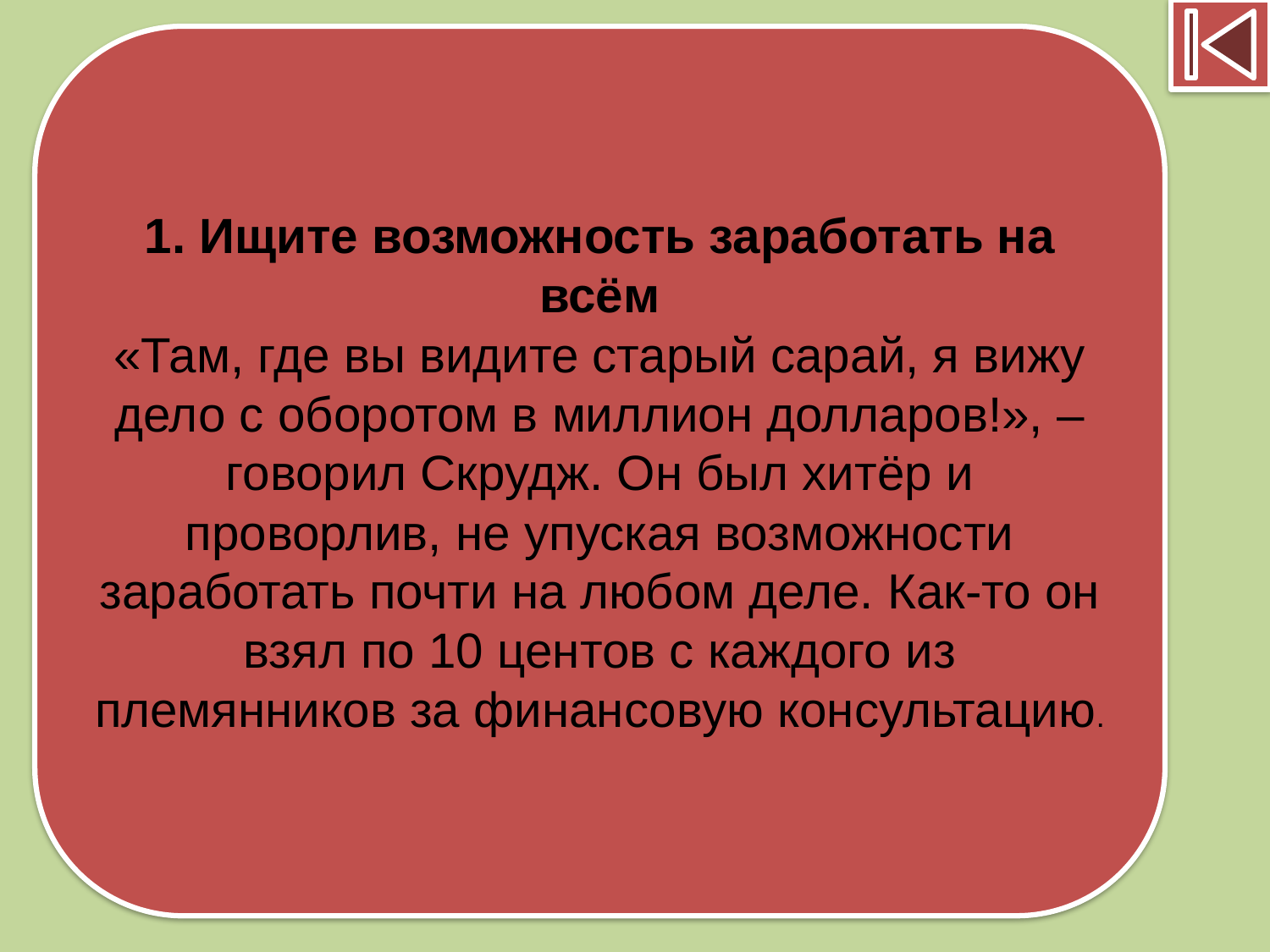

1. Ищите возможность заработать на всём
«Там, где вы видите старый сарай, я вижу дело с оборотом в миллион долларов!», – говорил Скрудж. Он был хитёр и проворлив, не упуская возможности заработать почти на любом деле. Как-то он взял по 10 центов с каждого из племянников за финансовую консультацию.